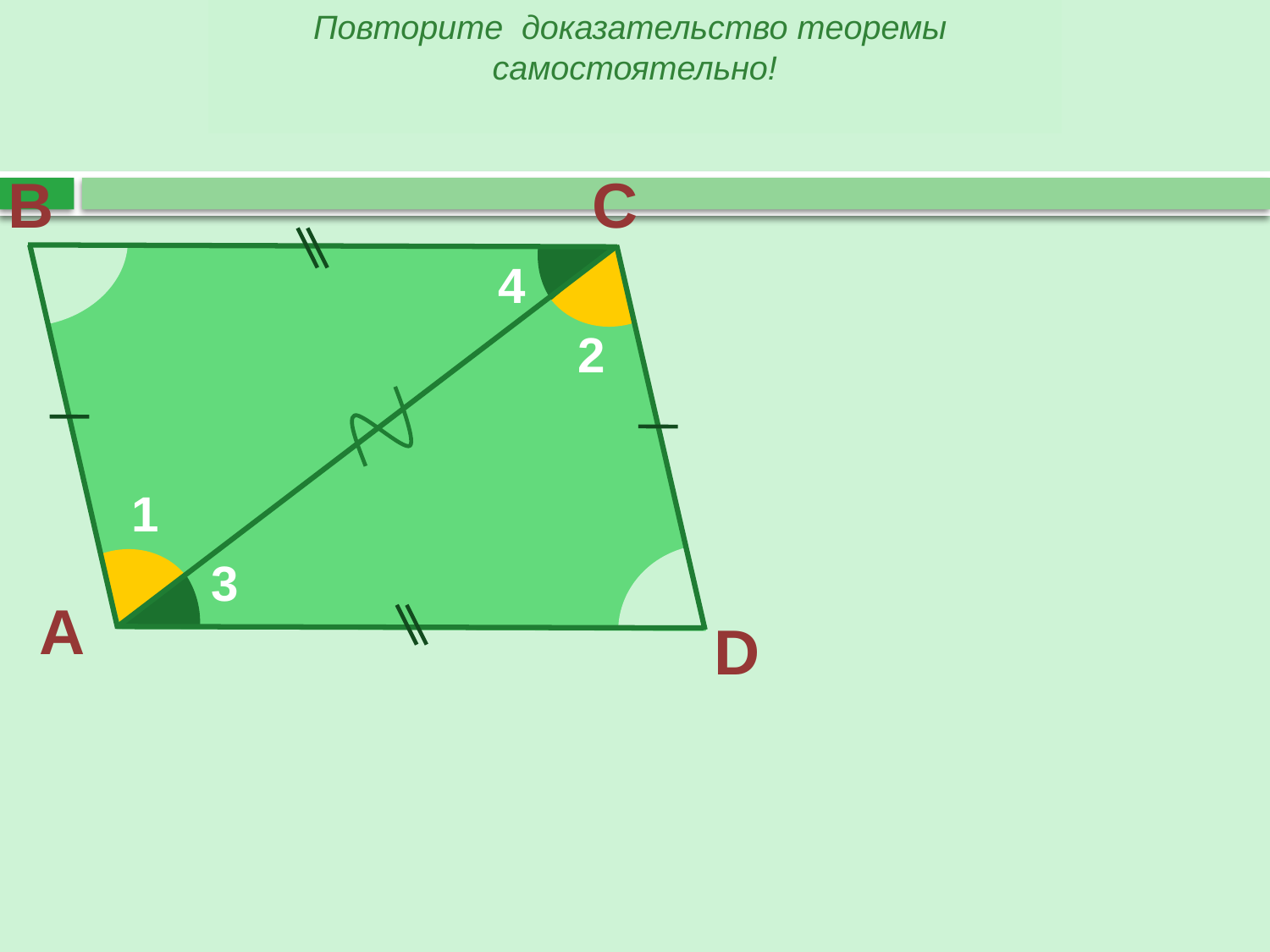

# Повторите  доказательство теоремы  самостоятельно!

В
С

4
2

1

3

А
D